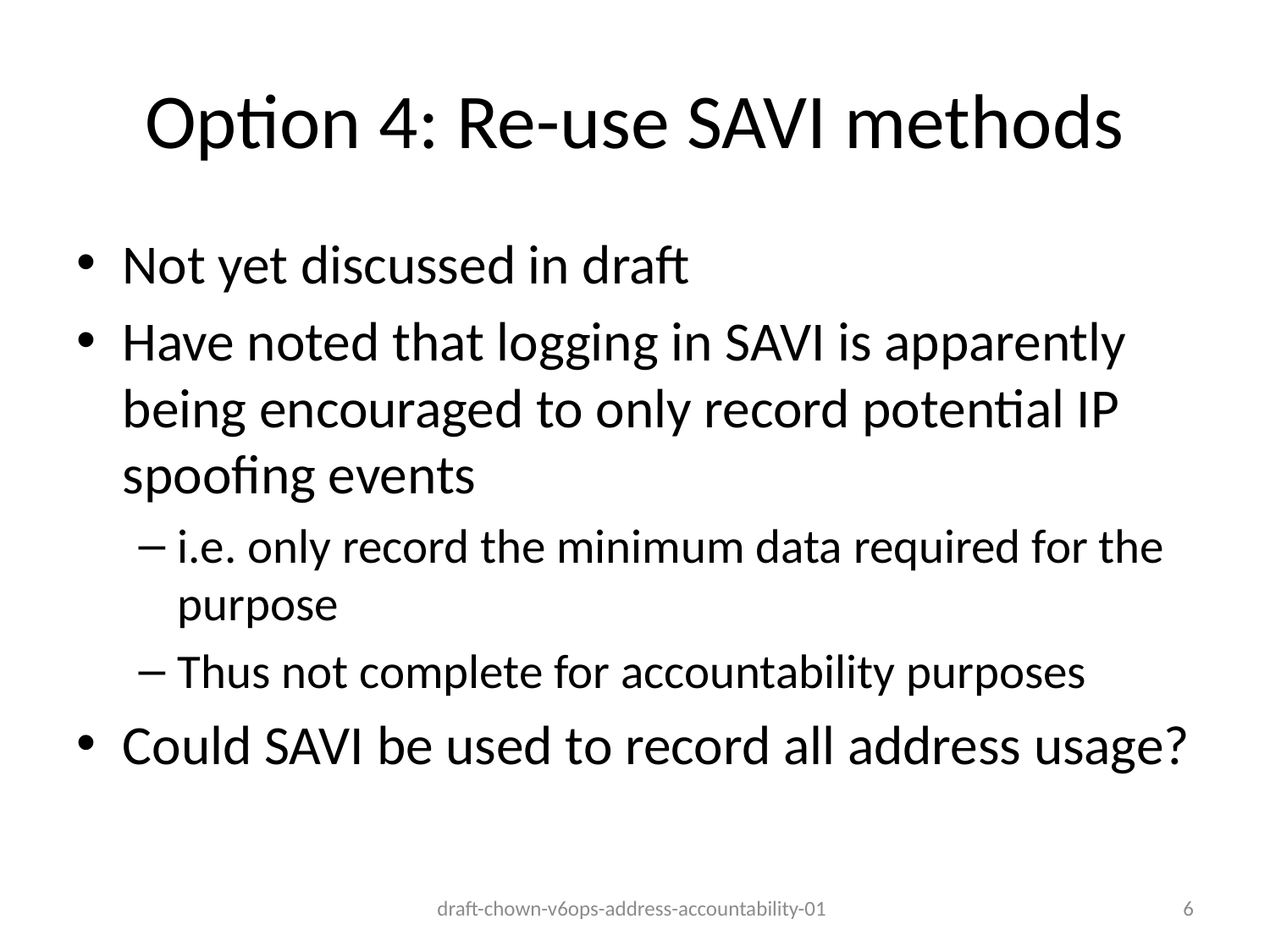

# Option 4: Re-use SAVI methods
Not yet discussed in draft
Have noted that logging in SAVI is apparently being encouraged to only record potential IP spoofing events
i.e. only record the minimum data required for the purpose
Thus not complete for accountability purposes
Could SAVI be used to record all address usage?
draft-chown-v6ops-address-accountability-01
6